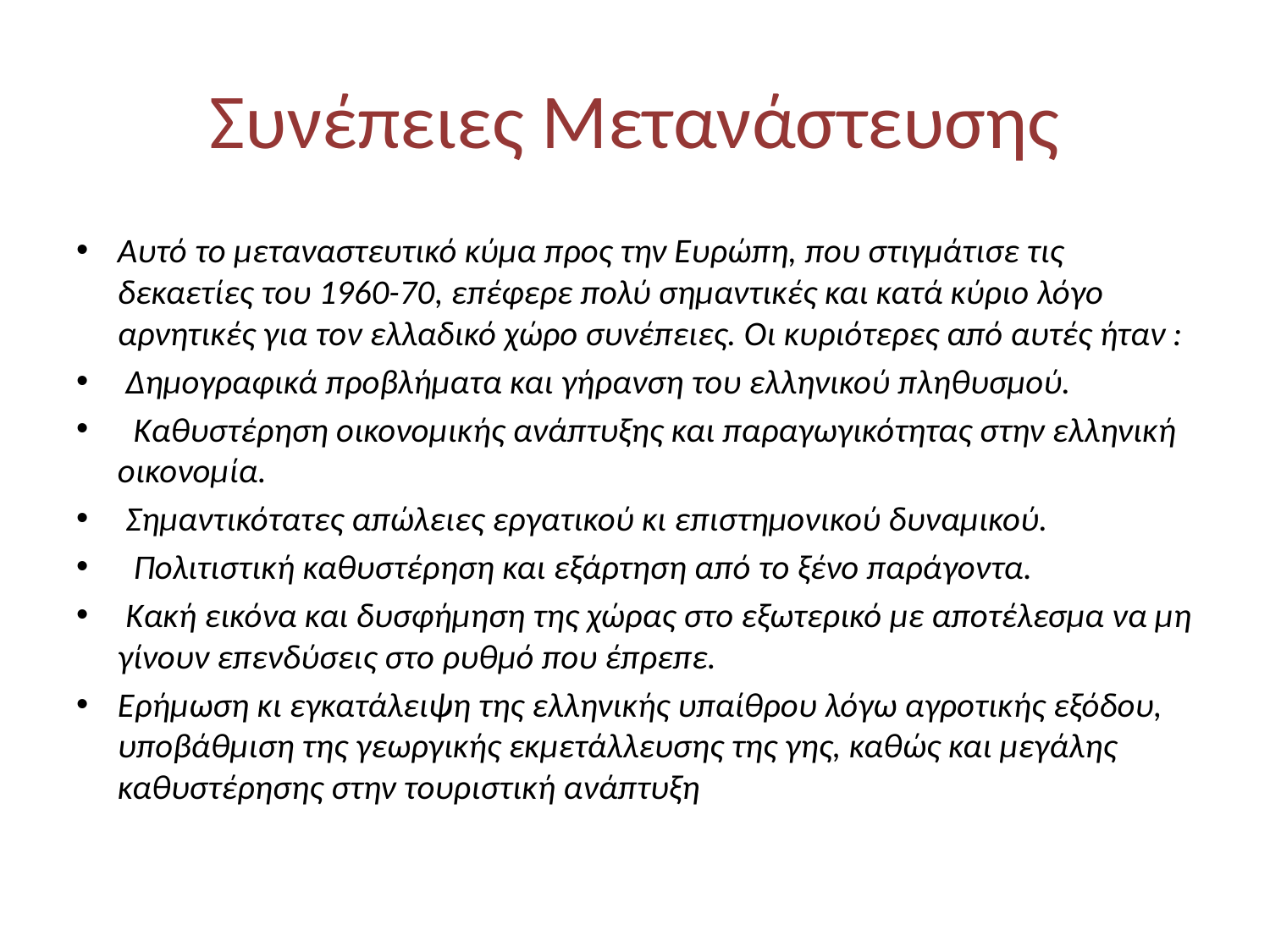

# Συνέπειες Μετανάστευσης
Αυτό το μεταναστευτικό κύμα προς την Ευρώπη, που στιγμάτισε τις δεκαετίες του 1960-70, επέφερε πολύ σημαντικές και κατά κύριο λόγο αρνητικές για τον ελλαδικό χώρο συνέπειες. Οι κυριότερες από αυτές ήταν :
 Δημογραφικά προβλήματα και γήρανση του ελληνικού πληθυσμού.
  Καθυστέρηση οικονομικής ανάπτυξης και παραγωγικότητας στην ελληνική οικονομία.
 Σημαντικότατες απώλειες εργατικού κι επιστημονικού δυναμικού.
  Πολιτιστική καθυστέρηση και εξάρτηση από το ξένο παράγοντα.
 Κακή εικόνα και δυσφήμηση της χώρας στο εξωτερικό με αποτέλεσμα να μη γίνουν επενδύσεις στο ρυθμό που έπρεπε.
Ερήμωση κι εγκατάλειψη της ελληνικής υπαίθρου λόγω αγροτικής εξόδου, υποβάθμιση της γεωργικής εκμετάλλευσης της γης, καθώς και μεγάλης καθυστέρησης στην τουριστική ανάπτυξη